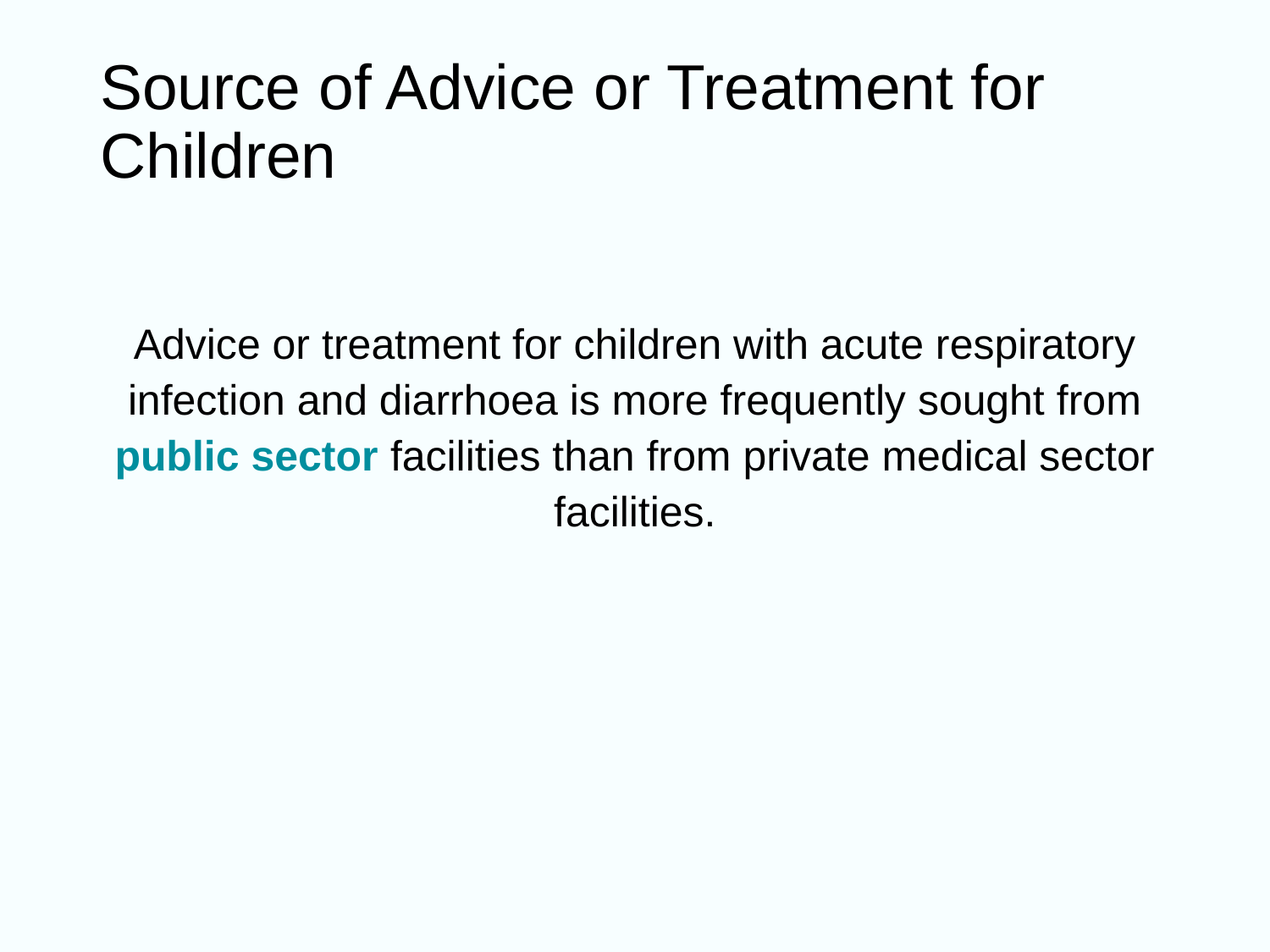

# Source of Advice or Treatment for Children
Advice or treatment for children with acute respiratory infection and diarrhoea is more frequently sought from public sector facilities than from private medical sector facilities.